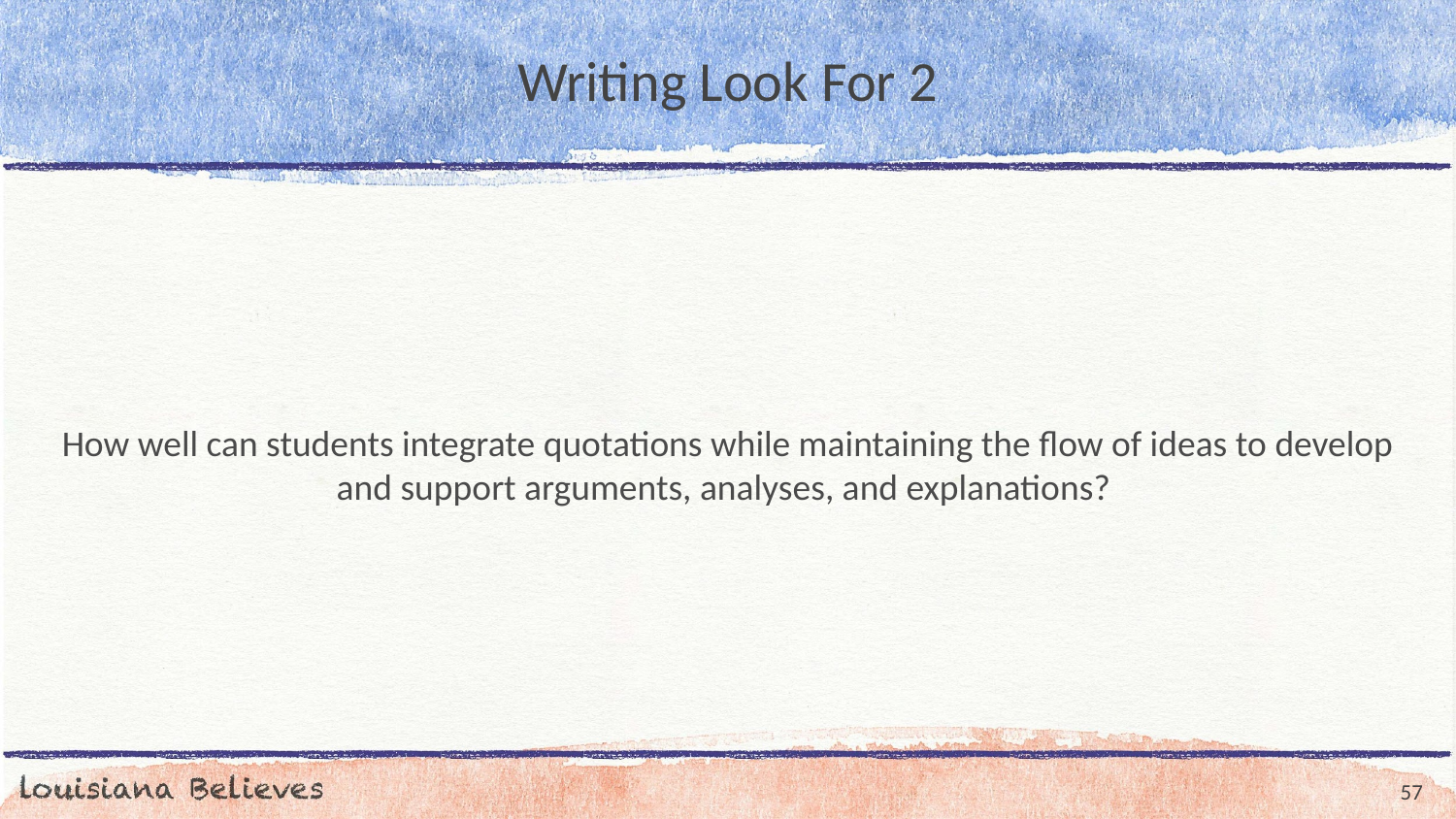

# Writing Look For 2
How well can students integrate quotations while maintaining the flow of ideas to develop and support arguments, analyses, and explanations?